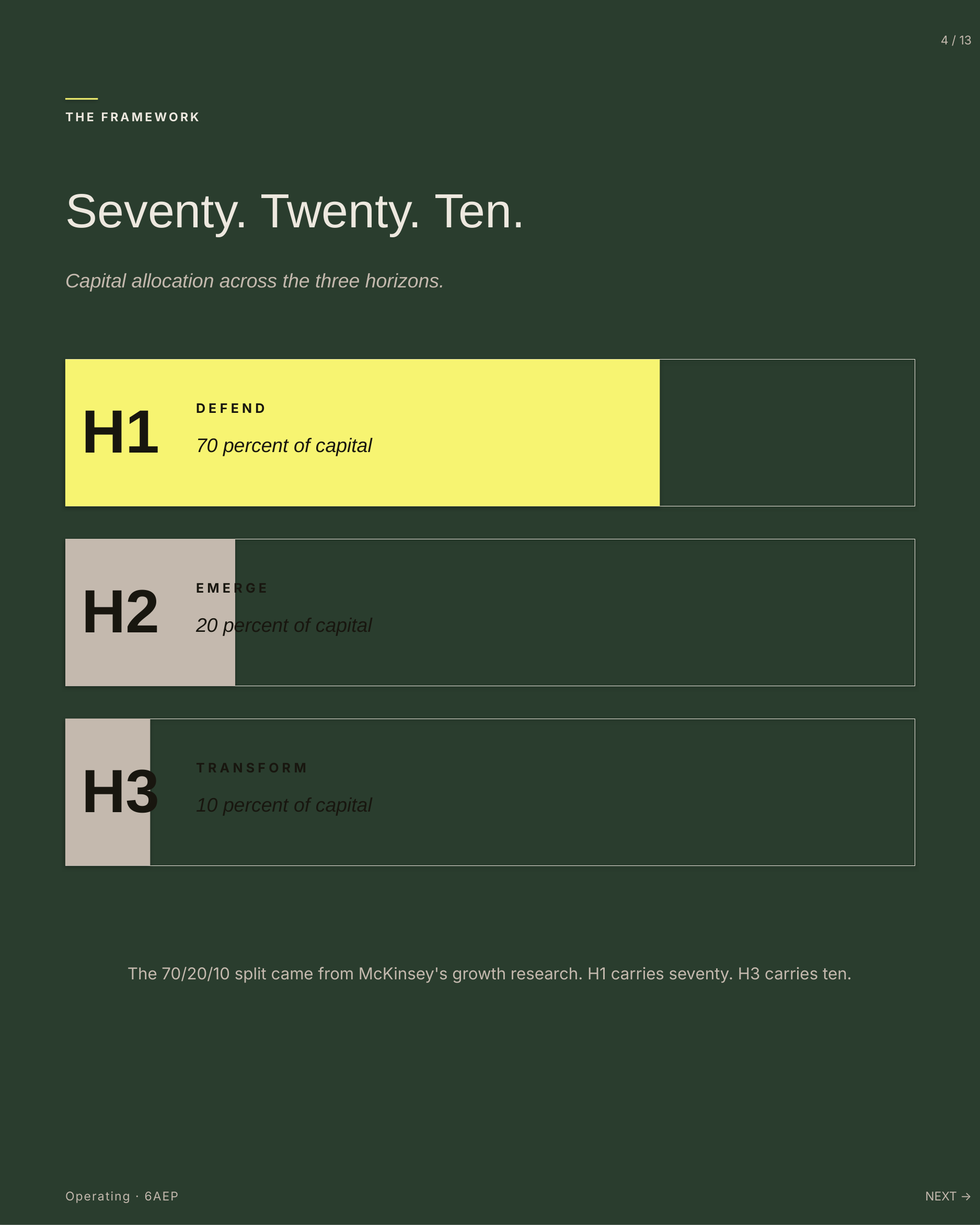

4 / 13

THE FRAMEWORK
Seventy. Twenty. Ten.
Capital allocation across the three horizons.

H1
DEFEND
70 percent of capital

H2
EMERGE
20 percent of capital

H3
TRANSFORM
10 percent of capital
The 70/20/10 split came from McKinsey's growth research. H1 carries seventy. H3 carries ten.
Operating · 6AEP
NEXT →